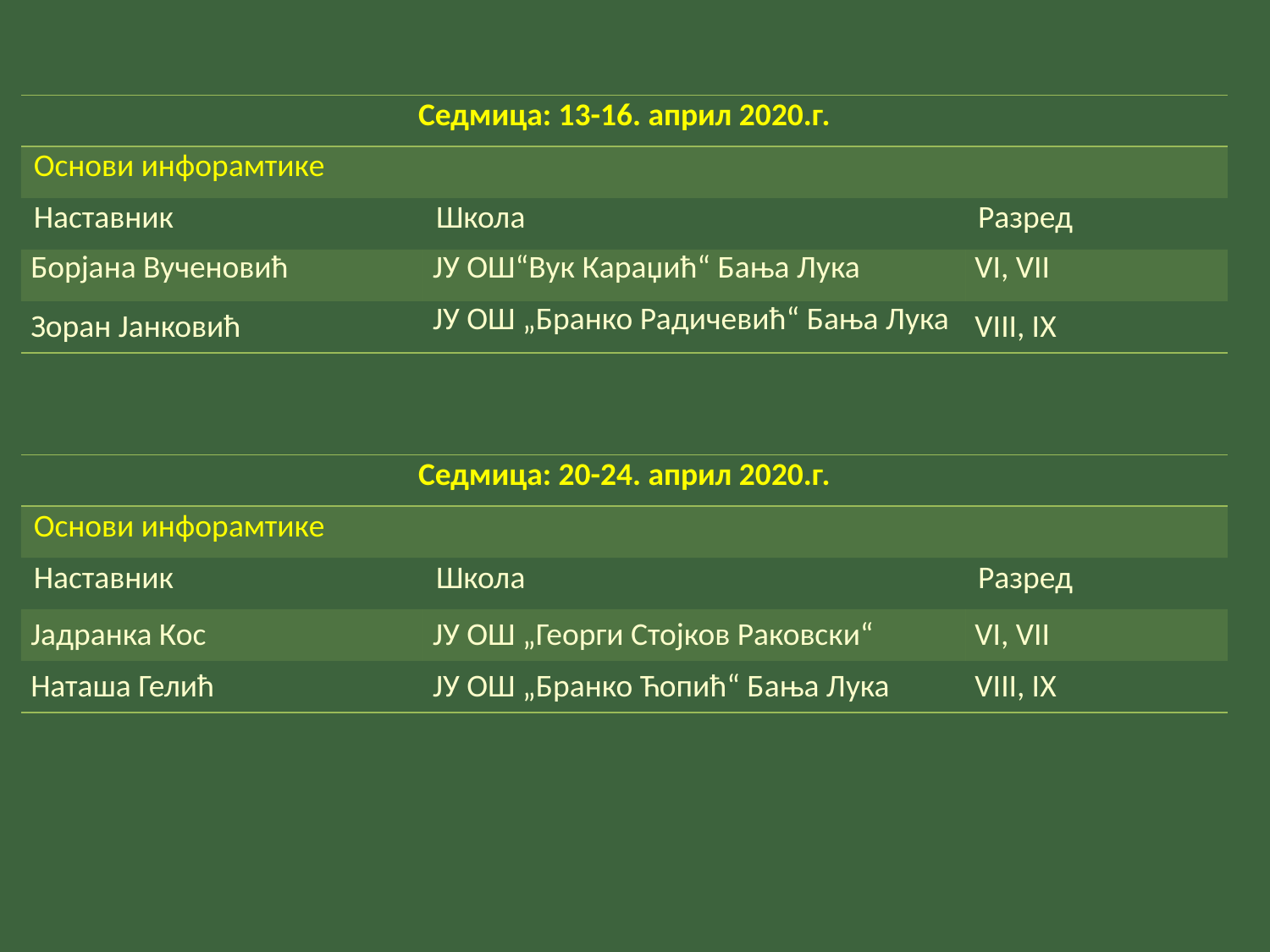

| Седмица: 13-16. април 2020.г. |  |  |
| --- | --- | --- |
| Основи инфорамтике |  |  |
| Наставник | Школа | Разред |
| Борјана Вученовић | ЈУ ОШ“Вук Караџић“ Бања Лука | VI, VII |
| Зоран Јанковић | ЈУ ОШ „Бранко Радичевић“ Бања Лука | VIII, IX |
| Седмица: 20-24. април 2020.г. |  |  |
| --- | --- | --- |
| Основи инфорамтике |  |  |
| Наставник | Школа | Разред |
| Јадранка Кос | ЈУ ОШ „Георги Стојков Раковски“ | VI, VII |
| Наташа Гелић | ЈУ ОШ „Бранко Ћопић“ Бања Лука | VIII, IX |